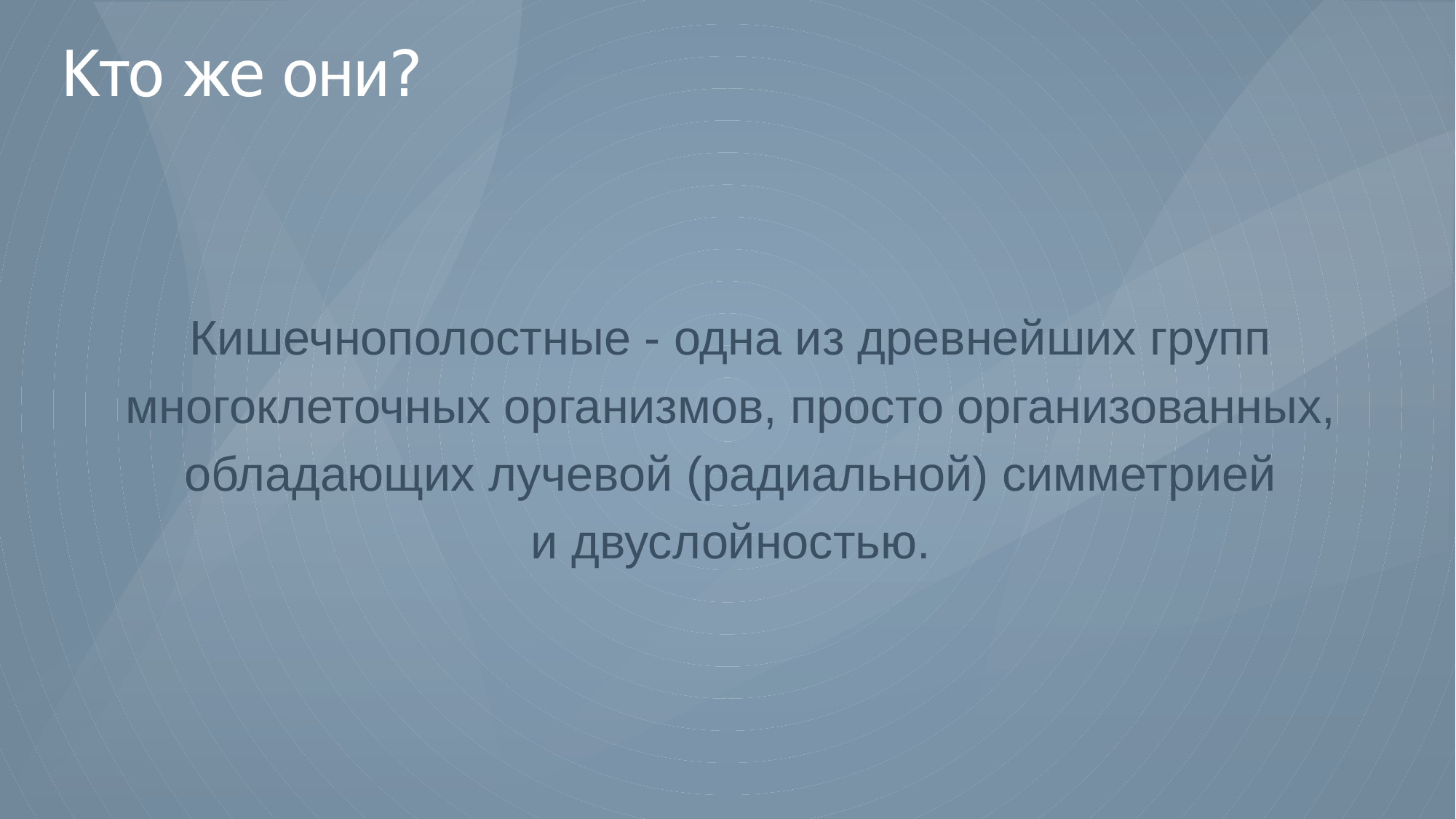

# Кто же они?

Кишечнополостные - одна из древнейших групп
многоклеточных организмов, просто организованных,
обладающих лучевой (радиальной) симметрией
и двуслойностью.